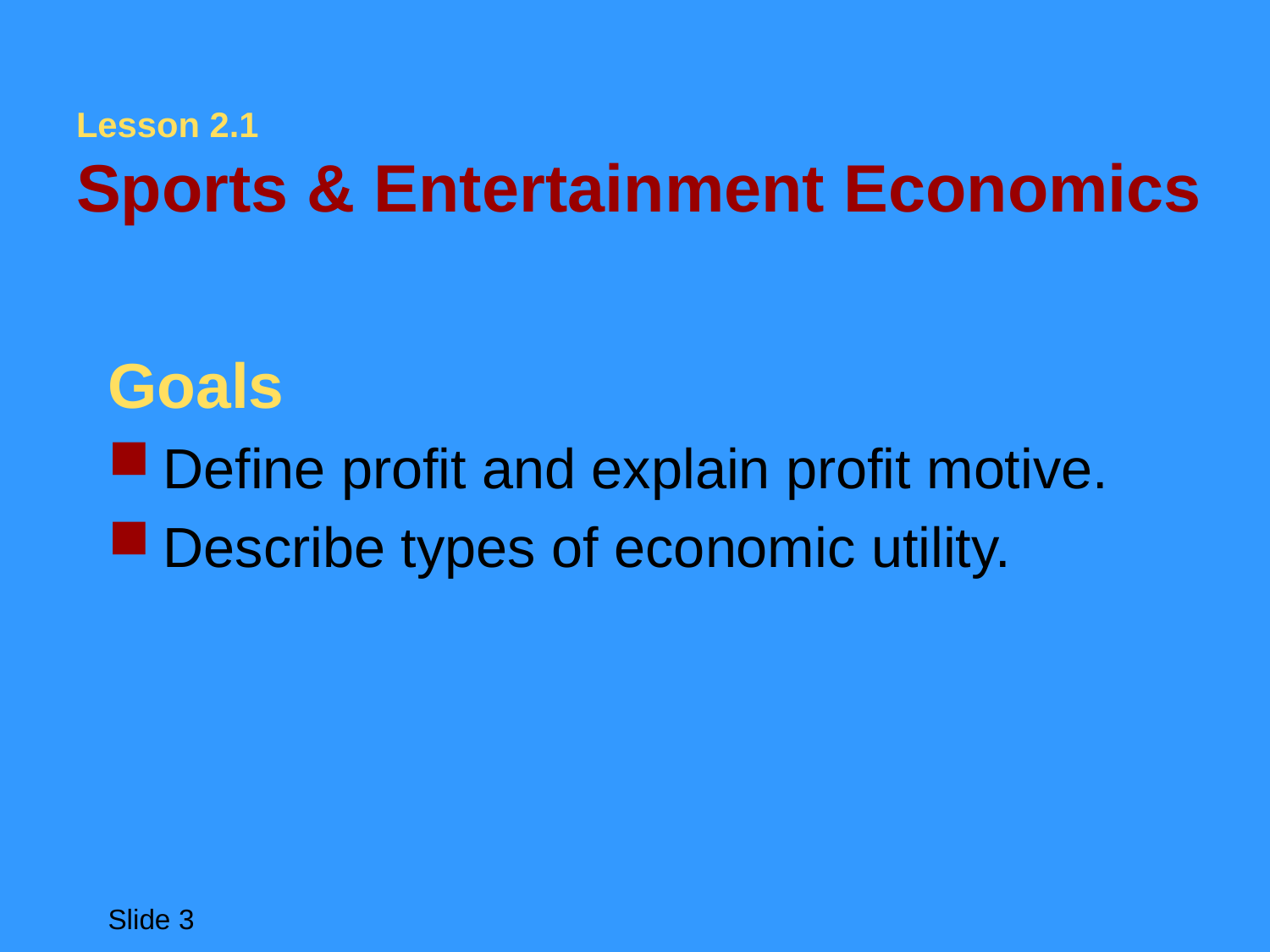

# Lesson 2.1 Sports & Entertainment Economics
Goals
Define profit and explain profit motive.
Describe types of economic utility.
Slide 3